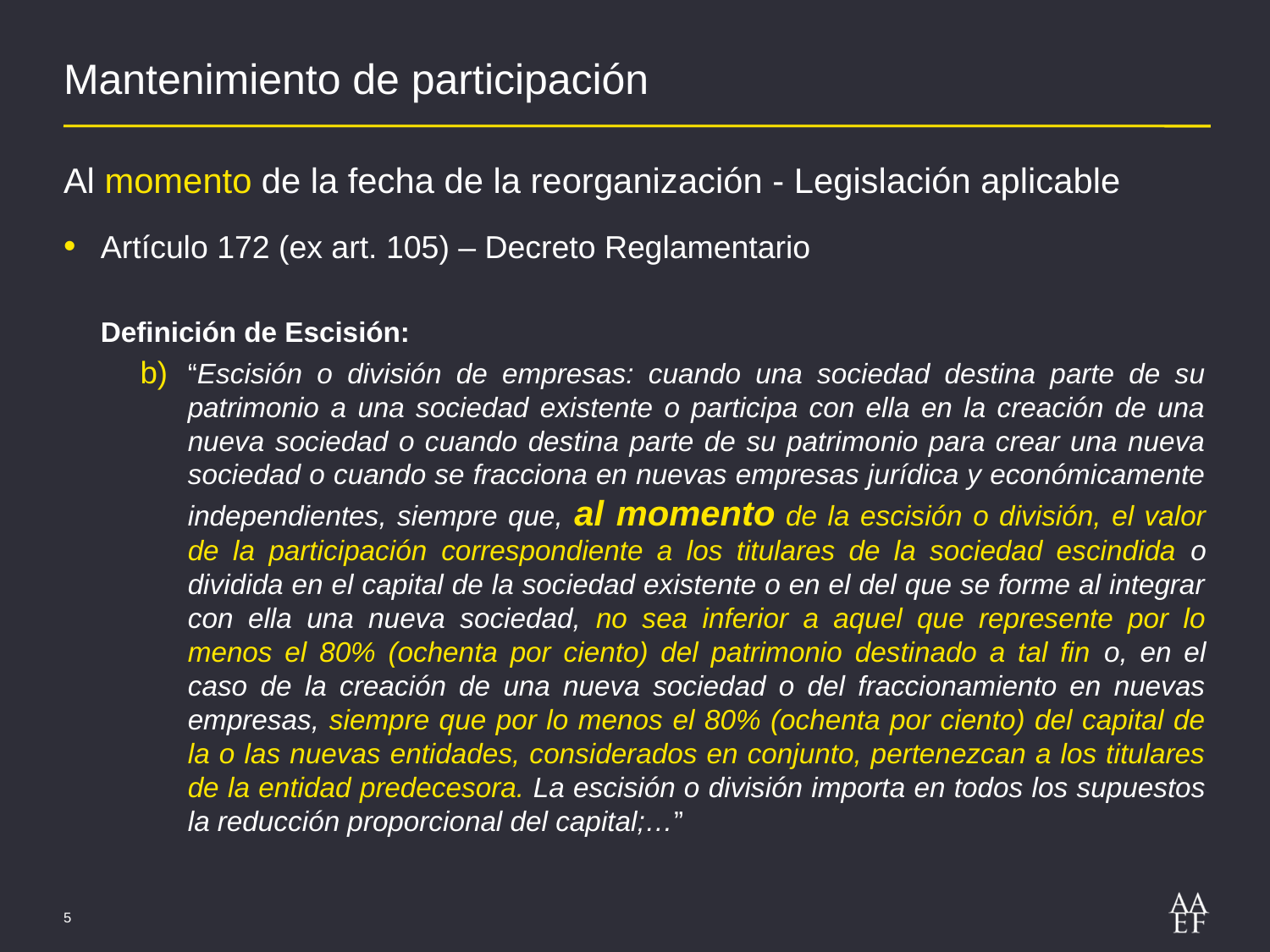

# Mantenimiento de participación
Al momento de la fecha de la reorganización - Legislación aplicable

Artículo 172 (ex art. 105) – Decreto Reglamentario

Definición de Escisión:
“Escisión o división de empresas: cuando una sociedad destina parte de su patrimonio a una sociedad existente o participa con ella en la creación de una nueva sociedad o cuando destina parte de su patrimonio para crear una nueva sociedad o cuando se fracciona en nuevas empresas jurídica y económicamente independientes, siempre que, al momento de la escisión o división, el valor de la participación correspondiente a los titulares de la sociedad escindida o dividida en el capital de la sociedad existente o en el del que se forme al integrar con ella una nueva sociedad, no sea inferior a aquel que represente por lo menos el 80% (ochenta por ciento) del patrimonio destinado a tal fin o, en el caso de la creación de una nueva sociedad o del fraccionamiento en nuevas empresas, siempre que por lo menos el 80% (ochenta por ciento) del capital de la o las nuevas entidades, considerados en conjunto, pertenezcan a los titulares de la entidad predecesora. La escisión o división importa en todos los supuestos la reducción proporcional del capital;…”

5